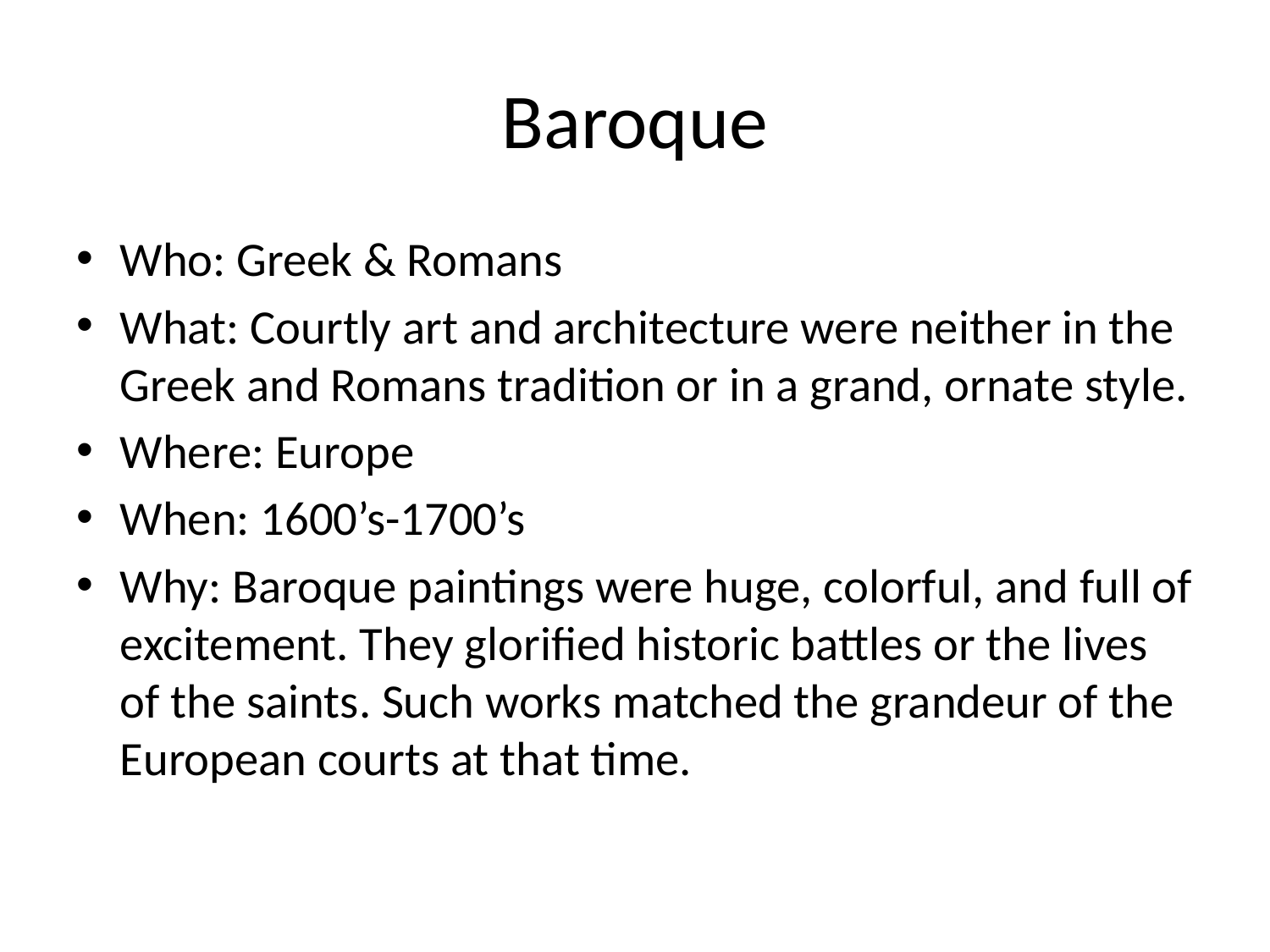

# Baroque
Who: Greek & Romans
What: Courtly art and architecture were neither in the Greek and Romans tradition or in a grand, ornate style.
Where: Europe
When: 1600’s-1700’s
Why: Baroque paintings were huge, colorful, and full of excitement. They glorified historic battles or the lives of the saints. Such works matched the grandeur of the European courts at that time.